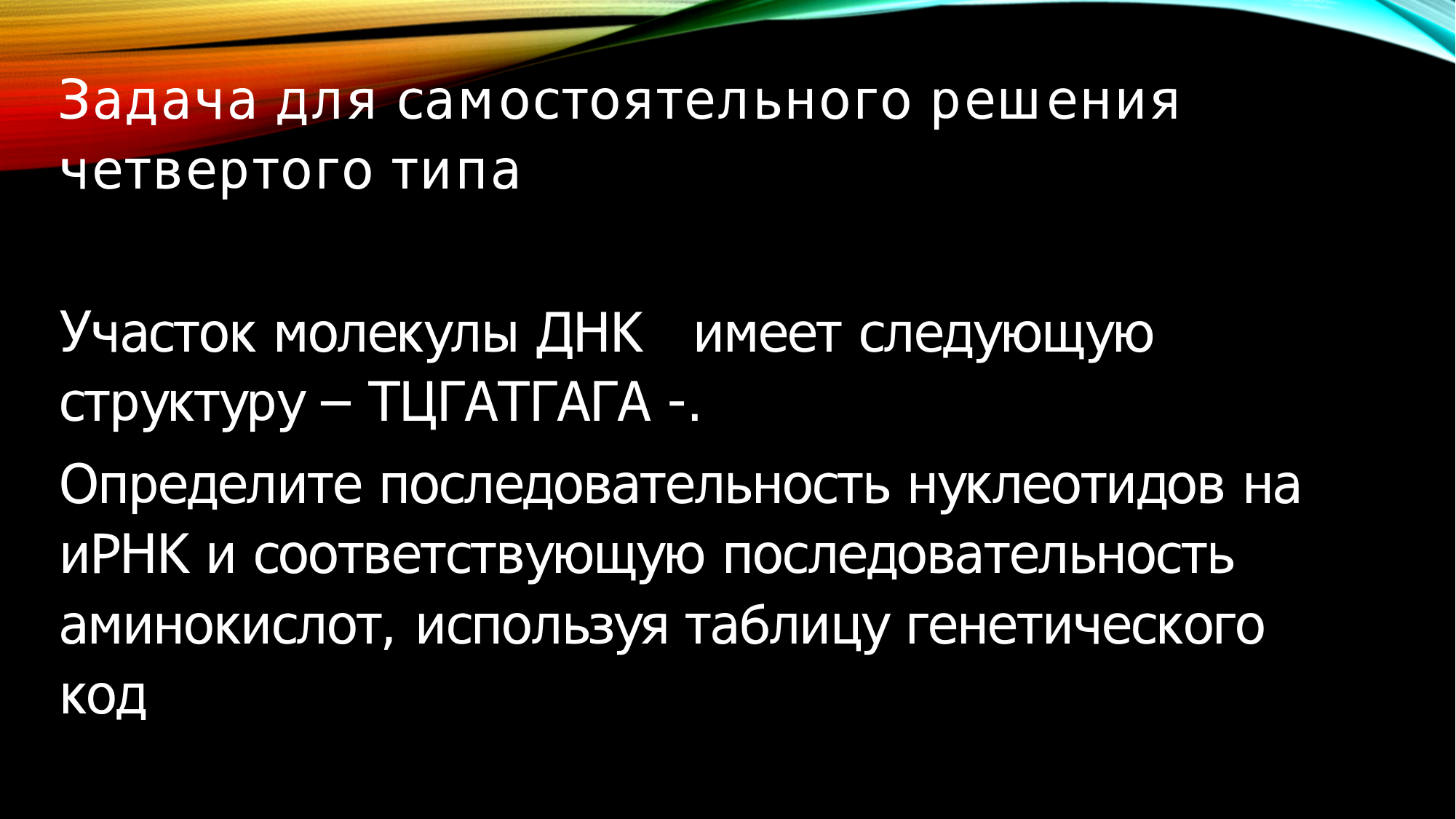

Задача для самостоятельного решения четвертого типа

Участок молекулы ДНК   имеет следующую структуру – ТЦГАТГАГА -.
Определите последовательность нуклеотидов на иРНК и соответствующую последовательность аминокислот, используя таблицу генетического код